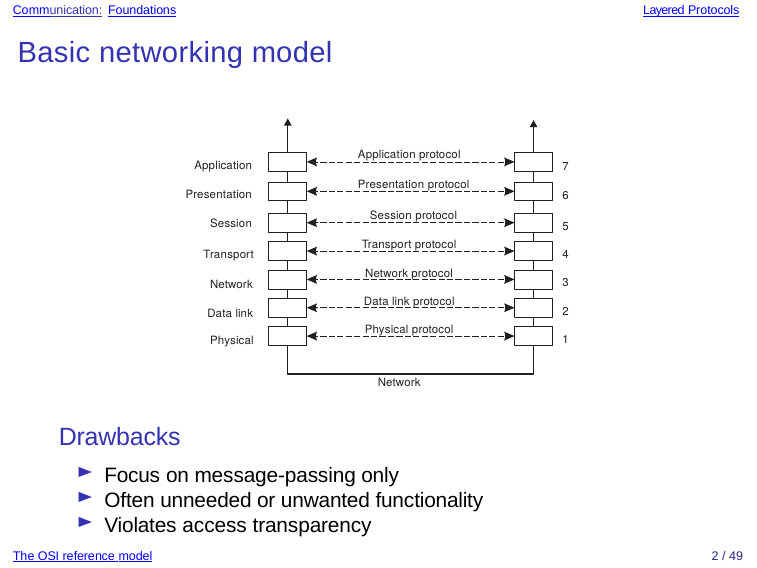

Communication: Foundations
Layered Protocols
Basic networking model

Application protocol
Application
7
Presentation protocol
Presentation
6
Session protocol
Session
5
Transport protocol
Transport
4
Network protocol
3
Network
Data link protocol
2
Data link
Physical protocol
1
Physical
Network
Drawbacks
Focus on message-passing only
Often unneeded or unwanted functionality
Violates access transparency
The OSI reference model
2 / 49